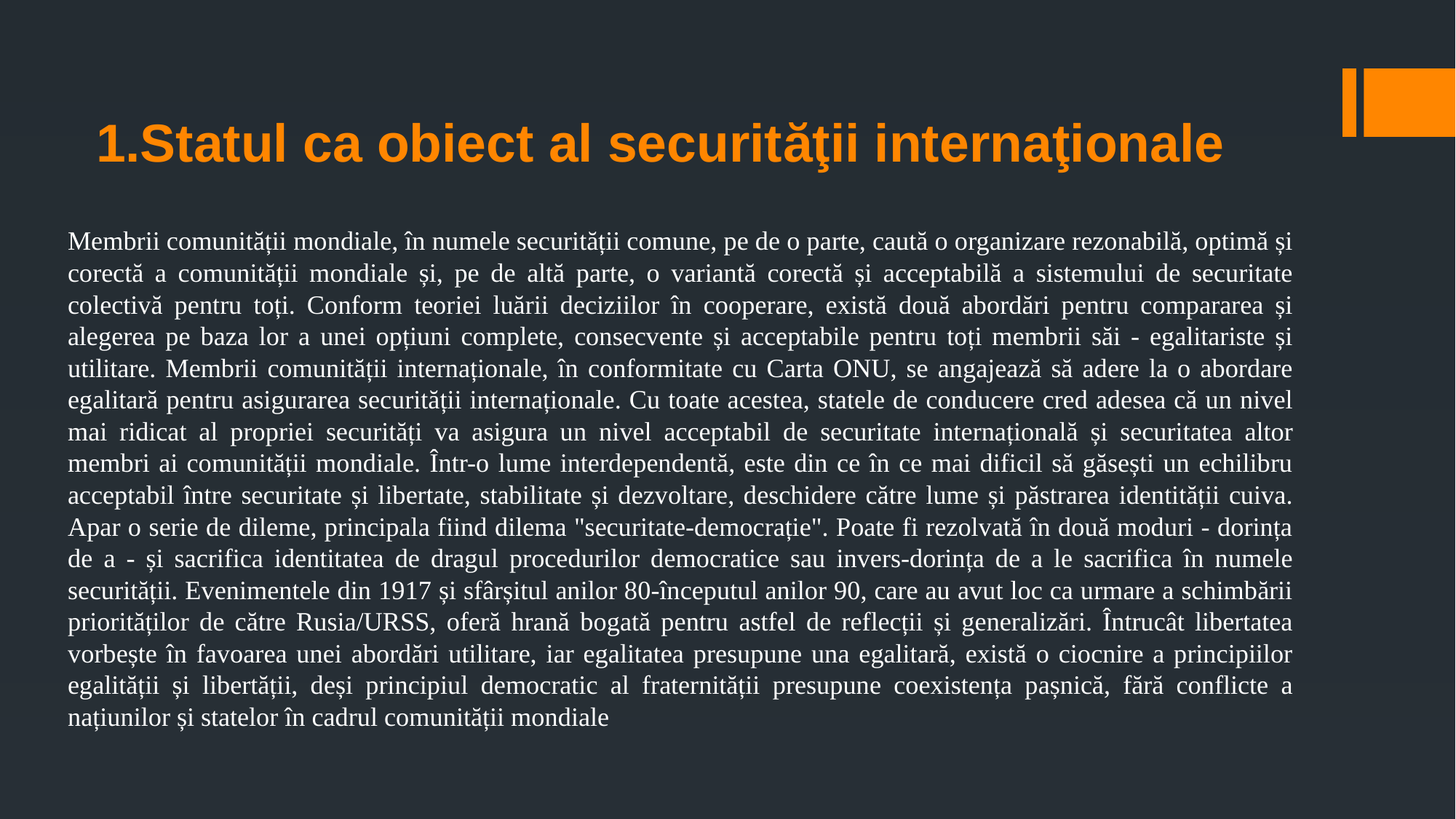

# 1.Statul ca obiect al securităţii internaţionale
Membrii comunității mondiale, în numele securității comune, pe de o parte, caută o organizare rezonabilă, optimă și corectă a comunității mondiale și, pe de altă parte, o variantă corectă și acceptabilă a sistemului de securitate colectivă pentru toți. Conform teoriei luării deciziilor în cooperare, există două abordări pentru compararea și alegerea pe baza lor a unei opțiuni complete, consecvente și acceptabile pentru toți membrii săi - egalitariste și utilitare. Membrii comunității internaționale, în conformitate cu Carta ONU, se angajează să adere la o abordare egalitară pentru asigurarea securității internaționale. Cu toate acestea, statele de conducere cred adesea că un nivel mai ridicat al propriei securități va asigura un nivel acceptabil de securitate internațională și securitatea altor membri ai comunității mondiale. Într-o lume interdependentă, este din ce în ce mai dificil să găsești un echilibru acceptabil între securitate și libertate, stabilitate și dezvoltare, deschidere către lume și păstrarea identității cuiva. Apar o serie de dileme, principala fiind dilema "securitate-democrație". Poate fi rezolvată în două moduri - dorința de a - și sacrifica identitatea de dragul procedurilor democratice sau invers-dorința de a le sacrifica în numele securității. Evenimentele din 1917 și sfârșitul anilor 80-începutul anilor 90, care au avut loc ca urmare a schimbării priorităților de către Rusia/URSS, oferă hrană bogată pentru astfel de reflecții și generalizări. Întrucât libertatea vorbește în favoarea unei abordări utilitare, iar egalitatea presupune una egalitară, există o ciocnire a principiilor egalității și libertății, deși principiul democratic al fraternității presupune coexistența pașnică, fără conflicte a națiunilor și statelor în cadrul comunității mondiale